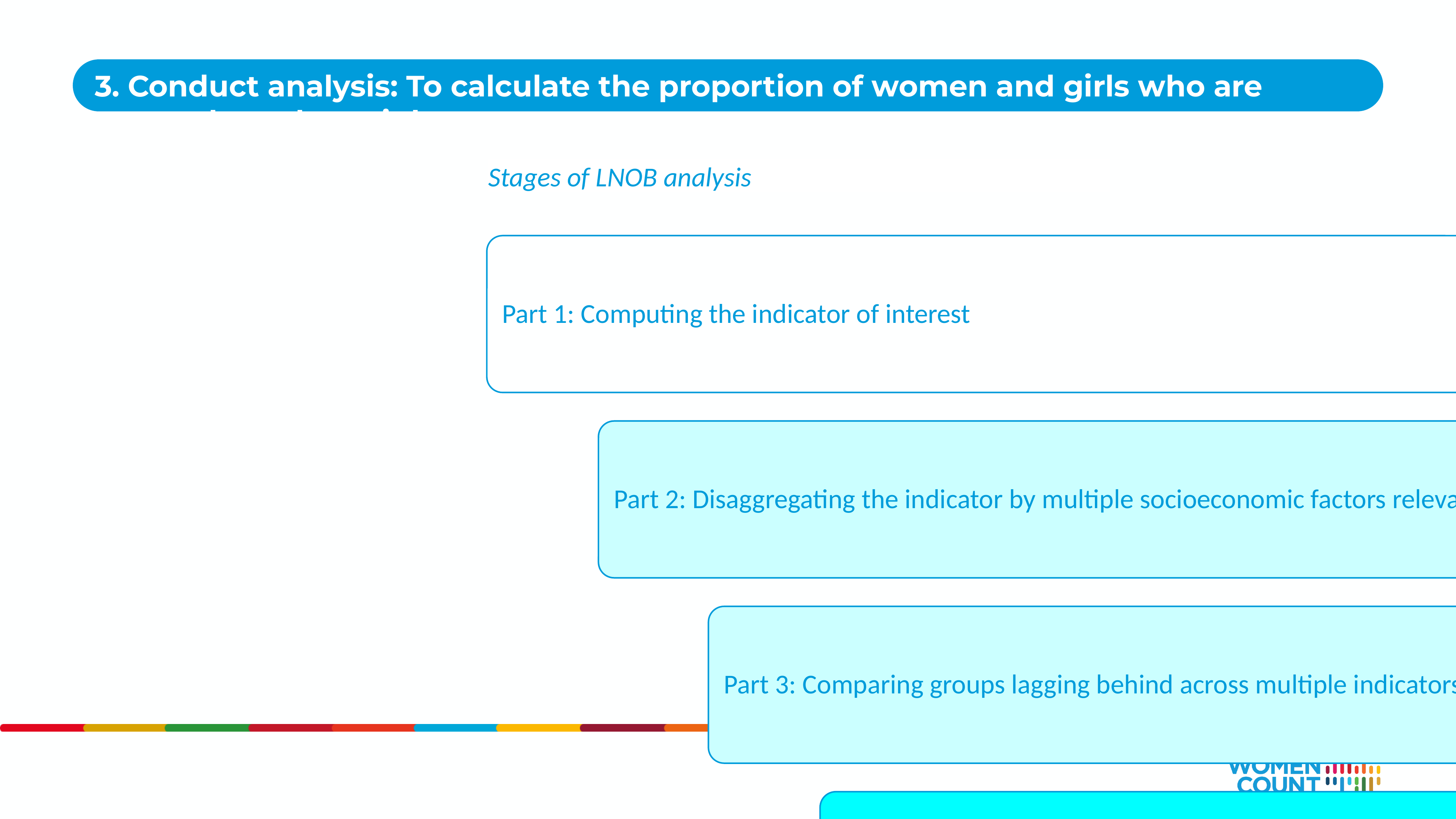

3. Conduct analysis: To calculate the proportion of women and girls who are currently underweight
Stages of LNOB analysis
Part 1: Computing the indicator of interest
Part 2: Disaggregating the indicator by multiple socioeconomic factors relevant in the national context
Part 3: Comparing groups lagging behind across multiple indicators
Part 4: Identifying the total population who lags behind consistently across multiple indicators